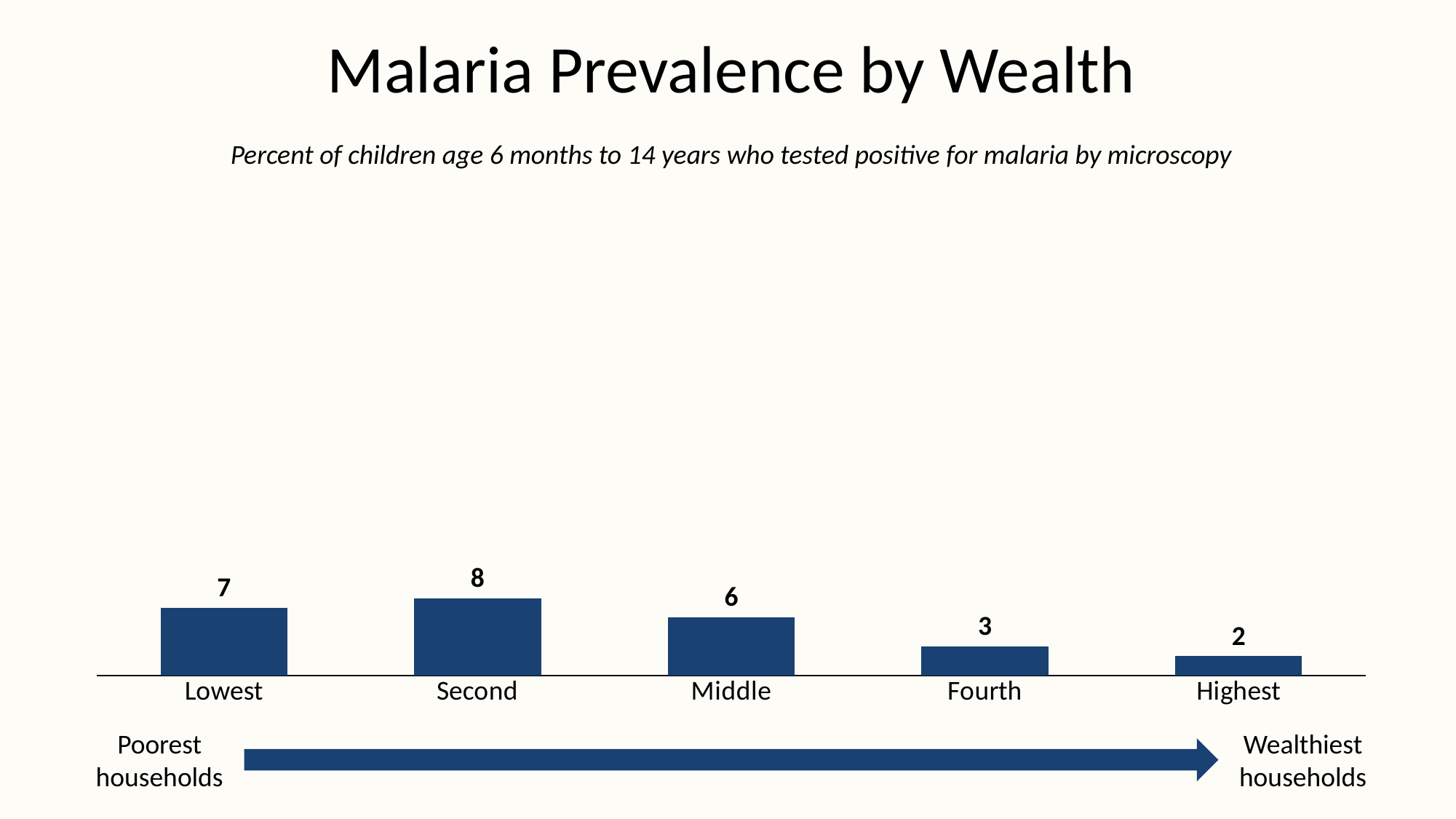

# Malaria Prevalence by Wealth
Percent of children age 6 months to 14 years who tested positive for malaria by microscopy

### Chart

| Category | Series 1 |
|---|---|
| Lowest | 7.0 |
| Second | 8.0 |
| Middle | 6.0 |
| Fourth | 3.0 |
| Highest | 2.0 |
Poorest households
Wealthiest households